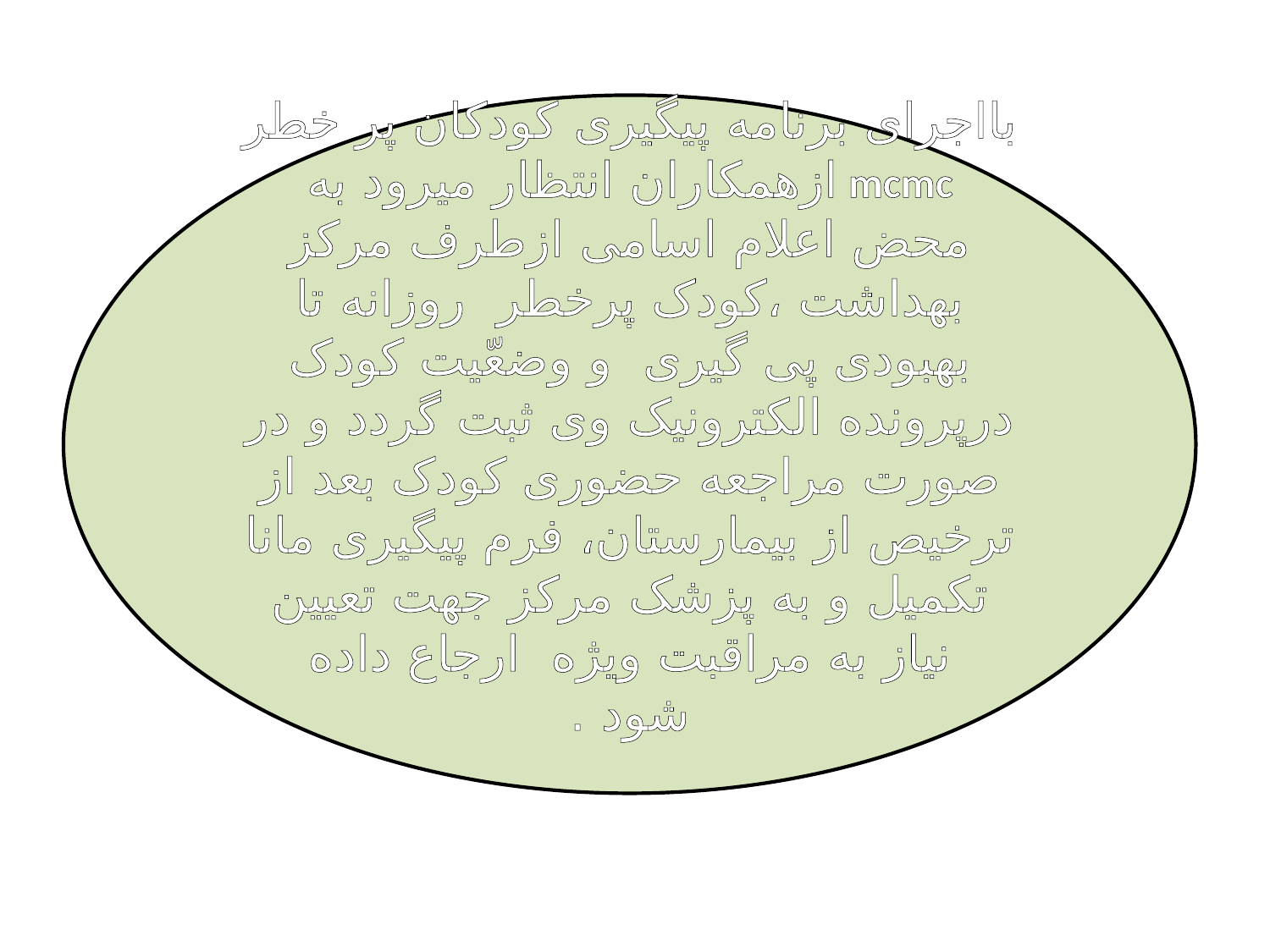

بااجرای برنامه پیگیری کودکان پر خطر mcmc ازهمکاران انتظار میرود به محض اعلام اسامی ازطرف مرکز بهداشت ،کودک پرخطر  روزانه تا بهبودی پی گیری  و وضعّیت کودک درپرونده الکترونیک وی ثبت گردد و در صورت مراجعه حضوری کودک بعد از ترخیص از بیمارستان، فرم پیگیری مانا تکمیل و به پزشک مرکز جهت تعیین نیاز به مراقبت ویژه  ارجاع داده شود .